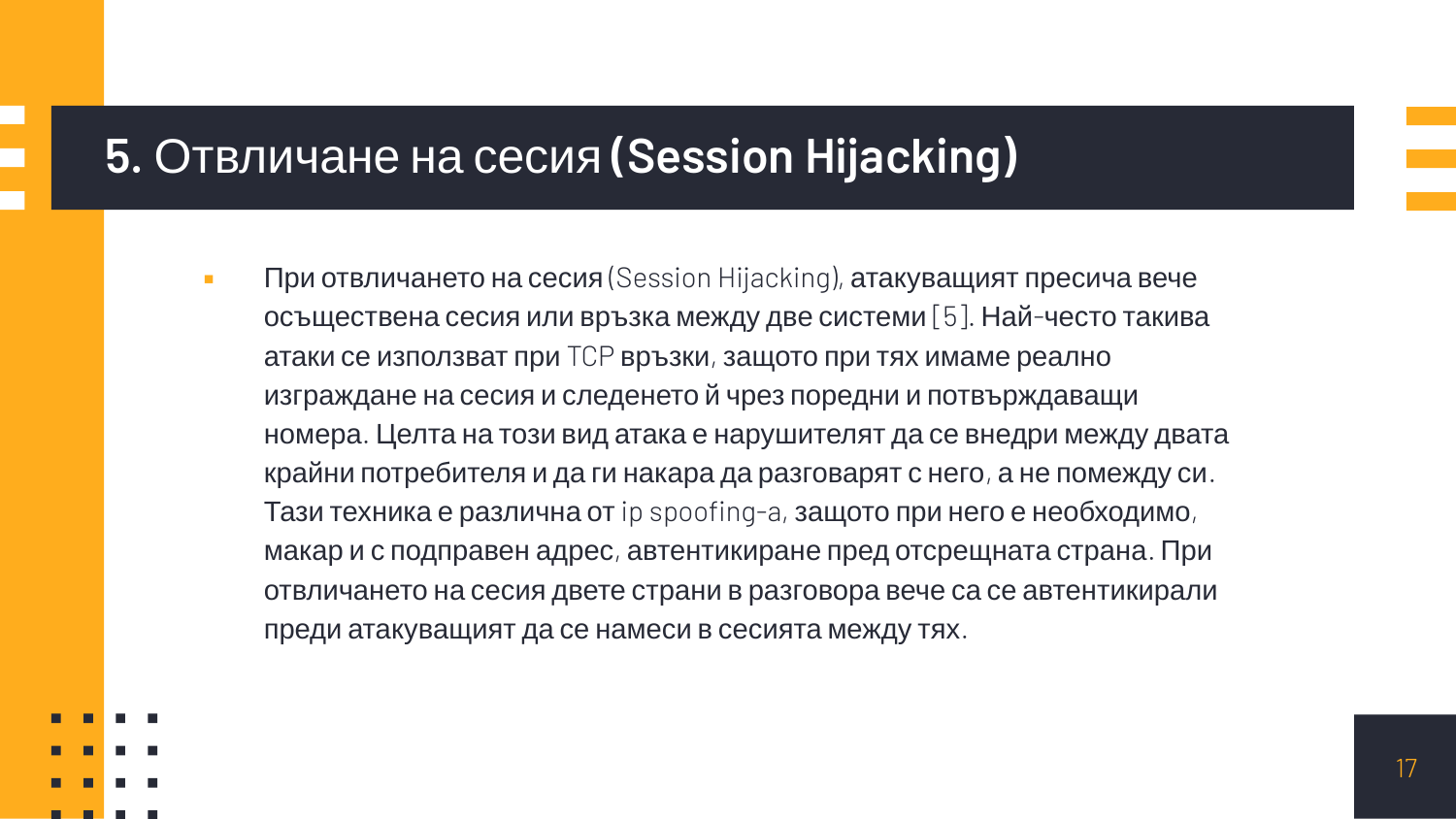

# 5. Отвличане на сесия (Session Hijacking)
При отвличането на сесия (Session Hijacking), атакуващият пресича вече осъществена сесия или връзка между две системи [5]. Най-често такива атаки се използват при TCP връзки, защото при тях имаме реално изграждане на сесия и следенето й чрез поредни и потвърждаващи номера. Целта на този вид атака е нарушителят да се внедри между двата крайни потребителя и да ги накара да разговарят с него, а не помежду си. Тази техника е различна от ip spoofing-a, защото при него е необходимо, макар и с подправен адрес, автентикиране пред отсрещната страна. При отвличането на сесия двете страни в разговора вече са се автентикирали преди атакуващият да се намеси в сесията между тях.
17